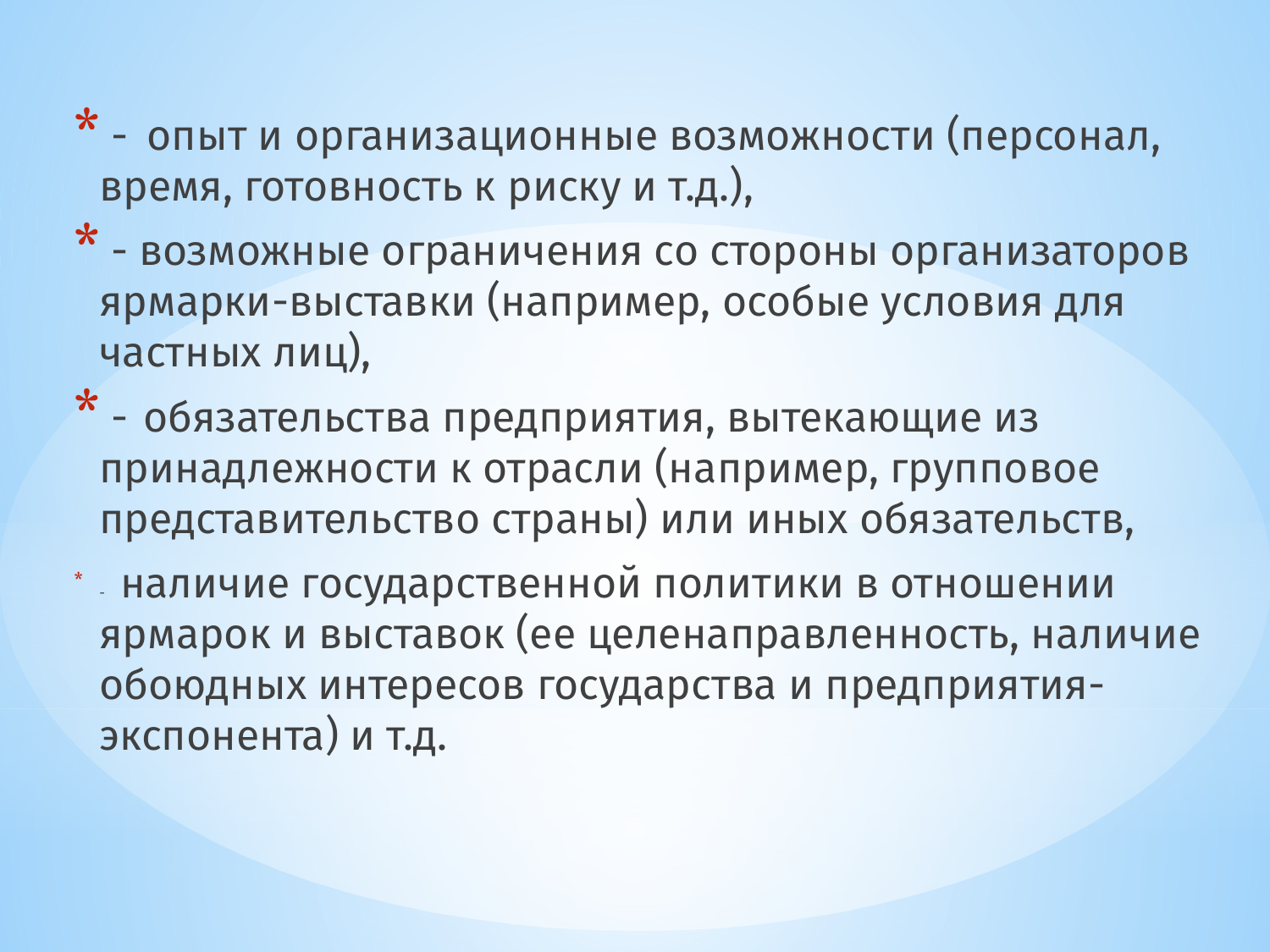

-   опыт и организационные возможности (персонал, время, готовность к риску и т.д.),
 - возможные ограничения со стороны организаторов ярмарки-выставки (например, особые условия для частных лиц),
 -  обязательства предприятия, вытекающие из принадлежности к отрасли (например, групповое представительство страны) или иных обязательств,
-    наличие государственной политики в отношении ярмарок и выставок (ее целенаправленность, наличие обоюдных интересов государства и предприятия-экспонента) и т.д.

#